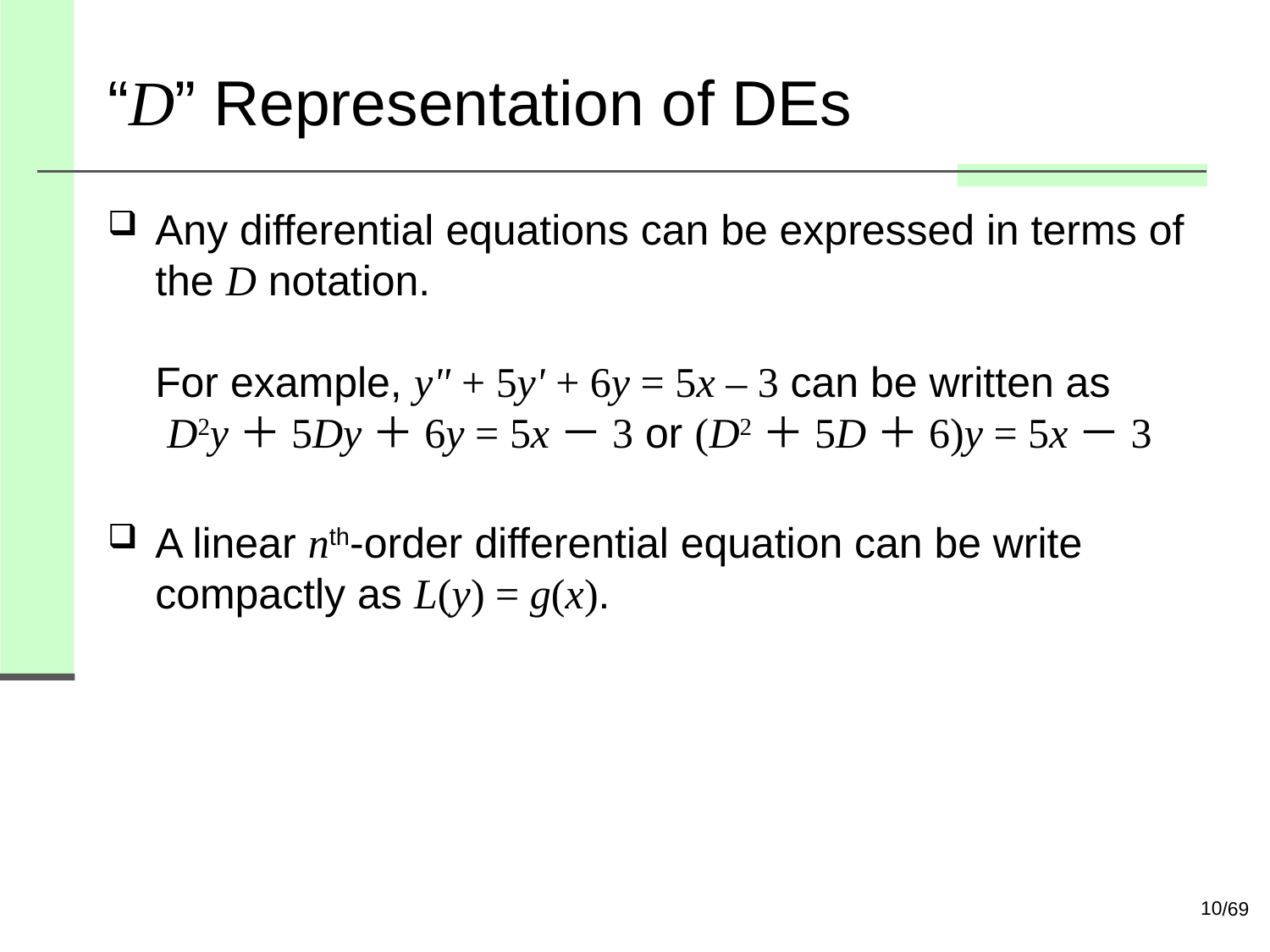

# “D” Representation of DEs
Any differential equations can be expressed in terms of the D notation.
For example, y" + 5y' + 6y = 5x – 3 can be written as
 D2y＋5Dy＋6y = 5x－3 or (D2＋5D＋6)y = 5x－3
A linear nth-order differential equation can be write compactly as L(y) = g(x).
10